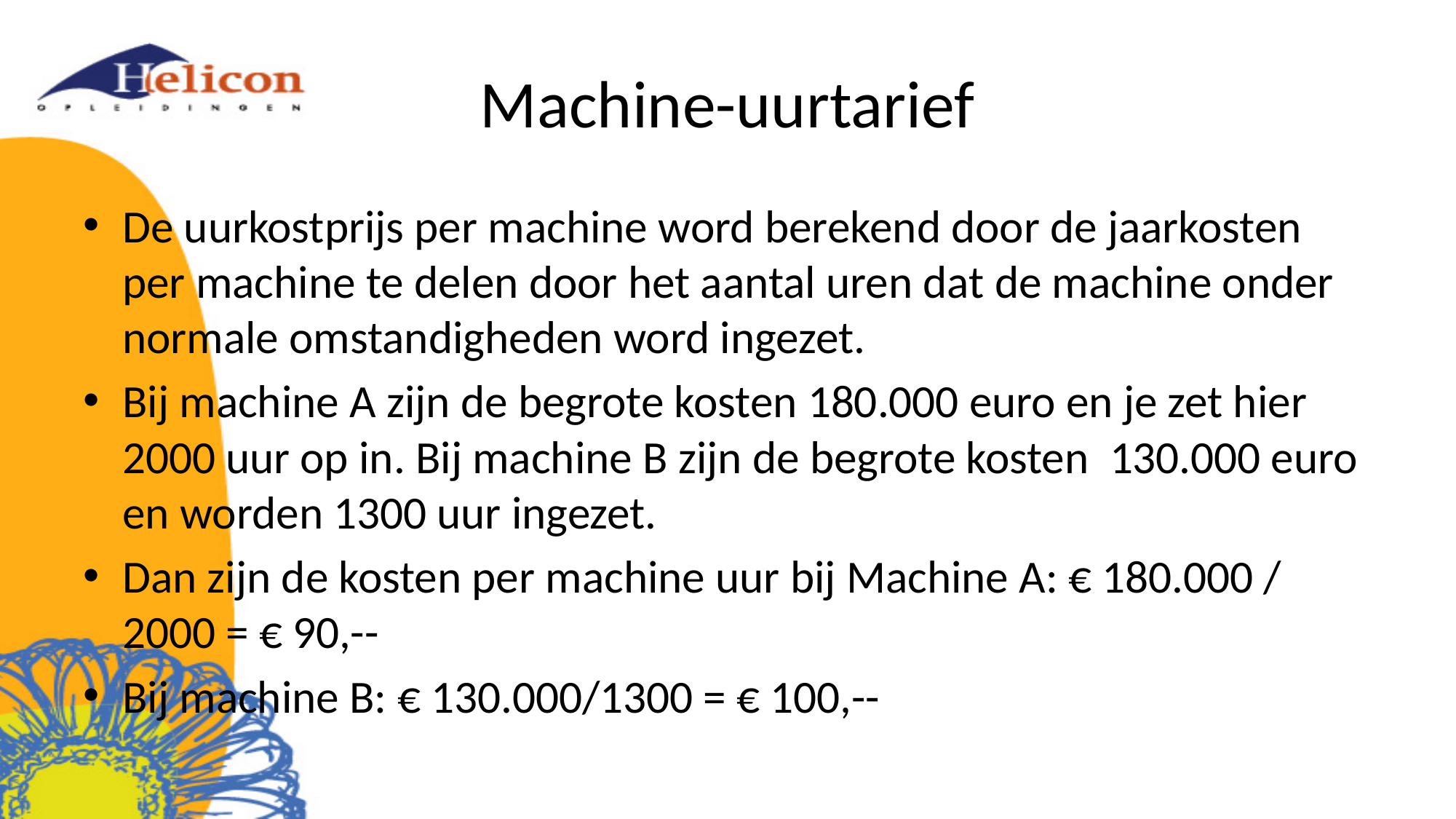

# Machine-uurtarief
De uurkostprijs per machine word berekend door de jaarkosten per machine te delen door het aantal uren dat de machine onder normale omstandigheden word ingezet.
Bij machine A zijn de begrote kosten 180.000 euro en je zet hier 2000 uur op in. Bij machine B zijn de begrote kosten  130.000 euro en worden 1300 uur ingezet.
Dan zijn de kosten per machine uur bij Machine A: € 180.000 / 2000 = € 90,--
Bij machine B: € 130.000/1300 = € 100,--